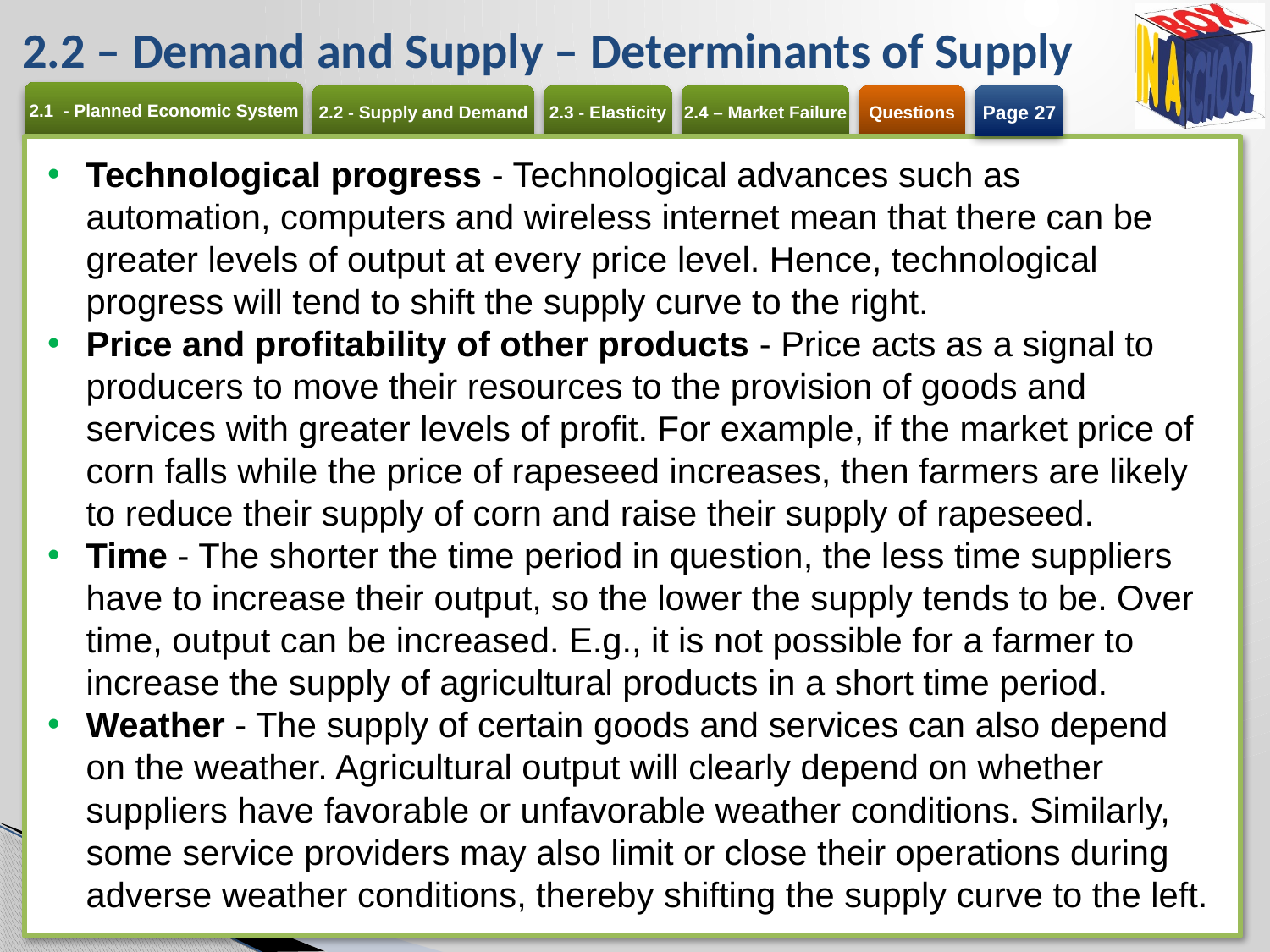

# 2.2 – Demand and Supply – Determinants of Supply
Page 27
Technological progress - Technological advances such as automation, computers and wireless internet mean that there can be greater levels of output at every price level. Hence, technological progress will tend to shift the supply curve to the right.
Price and profitability of other products - Price acts as a signal to producers to move their resources to the provision of goods and services with greater levels of profit. For example, if the market price of corn falls while the price of rapeseed increases, then farmers are likely to reduce their supply of corn and raise their supply of rapeseed.
Time - The shorter the time period in question, the less time suppliers have to increase their output, so the lower the supply tends to be. Over time, output can be increased. E.g., it is not possible for a farmer to increase the supply of agricultural products in a short time period.
Weather - The supply of certain goods and services can also depend on the weather. Agricultural output will clearly depend on whether suppliers have favorable or unfavorable weather conditions. Similarly, some service providers may also limit or close their operations during adverse weather conditions, thereby shifting the supply curve to the left.